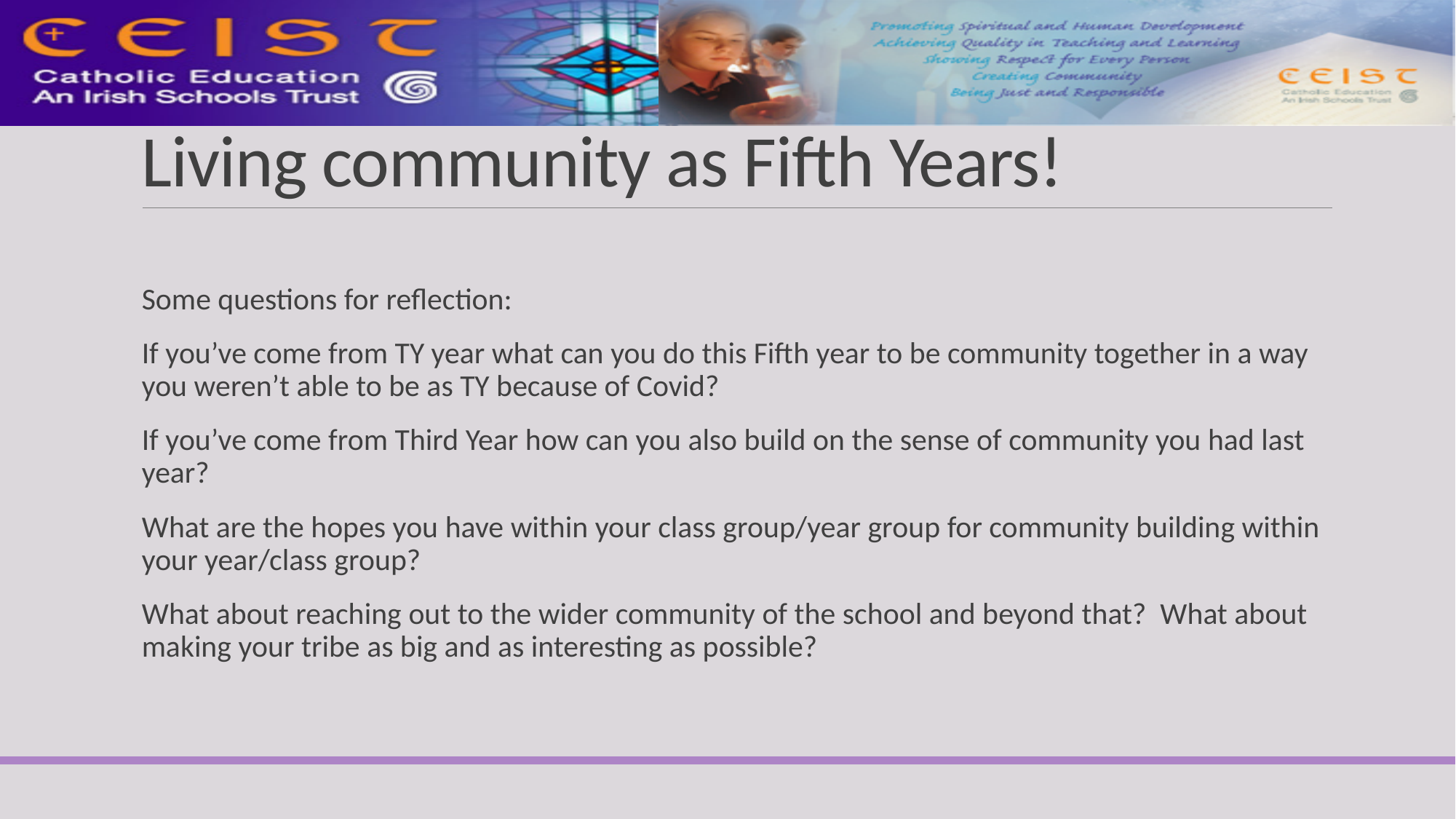

# Living community as Fifth Years!

Some questions for reflection:
If you’ve come from TY year what can you do this Fifth year to be community together in a way you weren’t able to be as TY because of Covid?
If you’ve come from Third Year how can you also build on the sense of community you had last year?
What are the hopes you have within your class group/year group for community building within your year/class group?
What about reaching out to the wider community of the school and beyond that?  What about making your tribe as big and as interesting as possible?